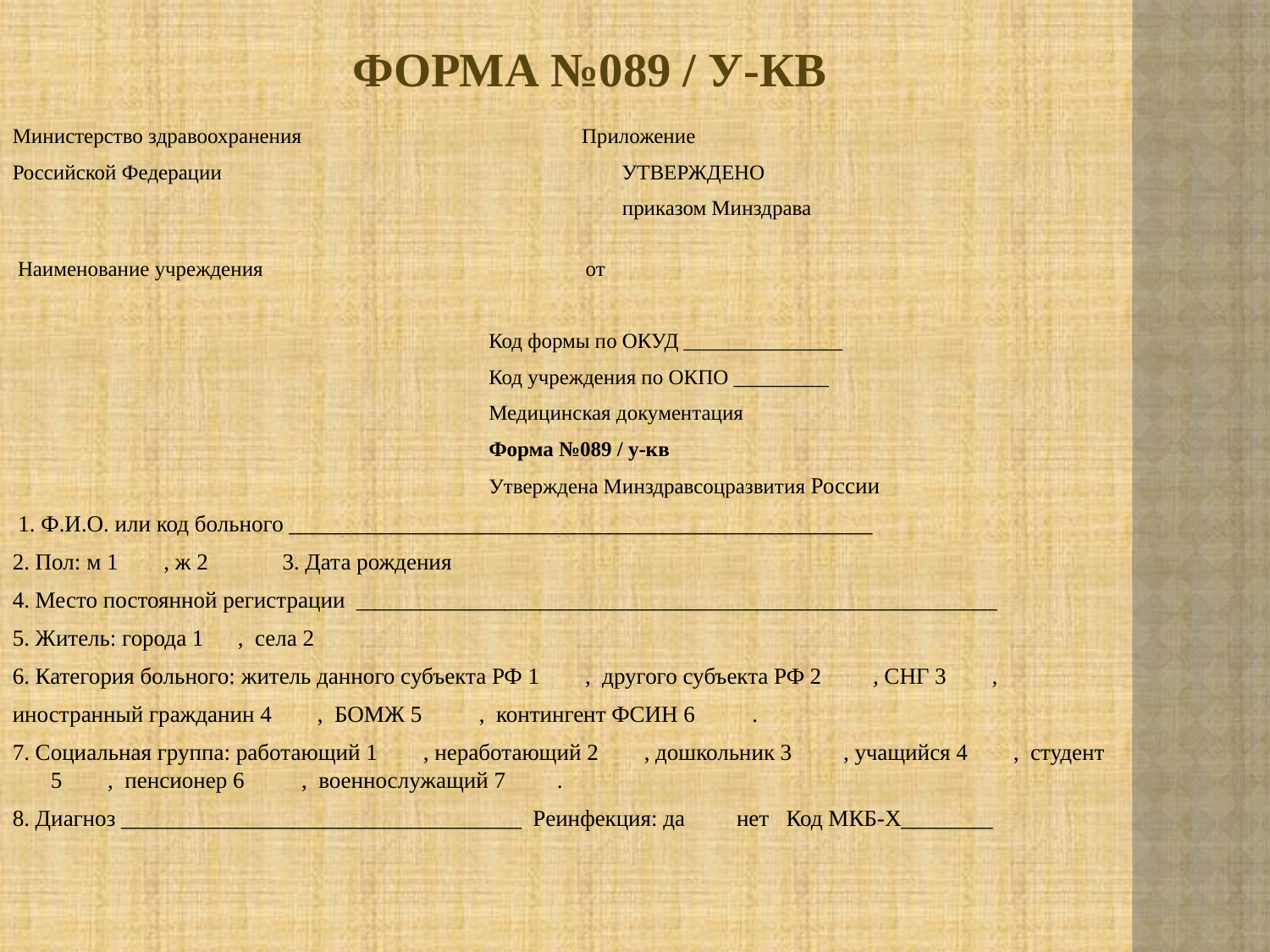

# Форма №089 / у-кв
Министерство здравоохранения                                                     Приложение
Российской Федерации			            УТВЕРЖДЕНО
					            приказом Минздрава
 Наименование учреждения                                                             от

                                                                                          Код формы по ОКУД _______________
                                                                                          Код учреждения по ОКПО _________
                                                                                          Медицинская документация
                                                                                          Форма №089 / у-кв
                                                                                          Утверждена Минздравсоцразвития России
 1. Ф.И.О. или код больного ___________________________________________________
2. Пол: м 1        , ж 2             3. Дата рождения
4. Место постоянной регистрации  ________________________________________________________
5. Житель: города 1      ,  села 2
6. Категория больного: житель данного субъекта РФ 1        ,  другого субъекта РФ 2         , СНГ 3        ,
иностранный гражданин 4        ,  БОМЖ 5          ,  контингент ФСИН 6          .
7. Социальная группа: работающий 1        , неработающий 2        , дошкольник 3         , учащийся 4        ,  студент 5        ,  пенсионер 6          ,  военнослужащий 7         .
8. Диагноз ___________________________________  Реинфекция: да         нет   Код МКБ-Х________